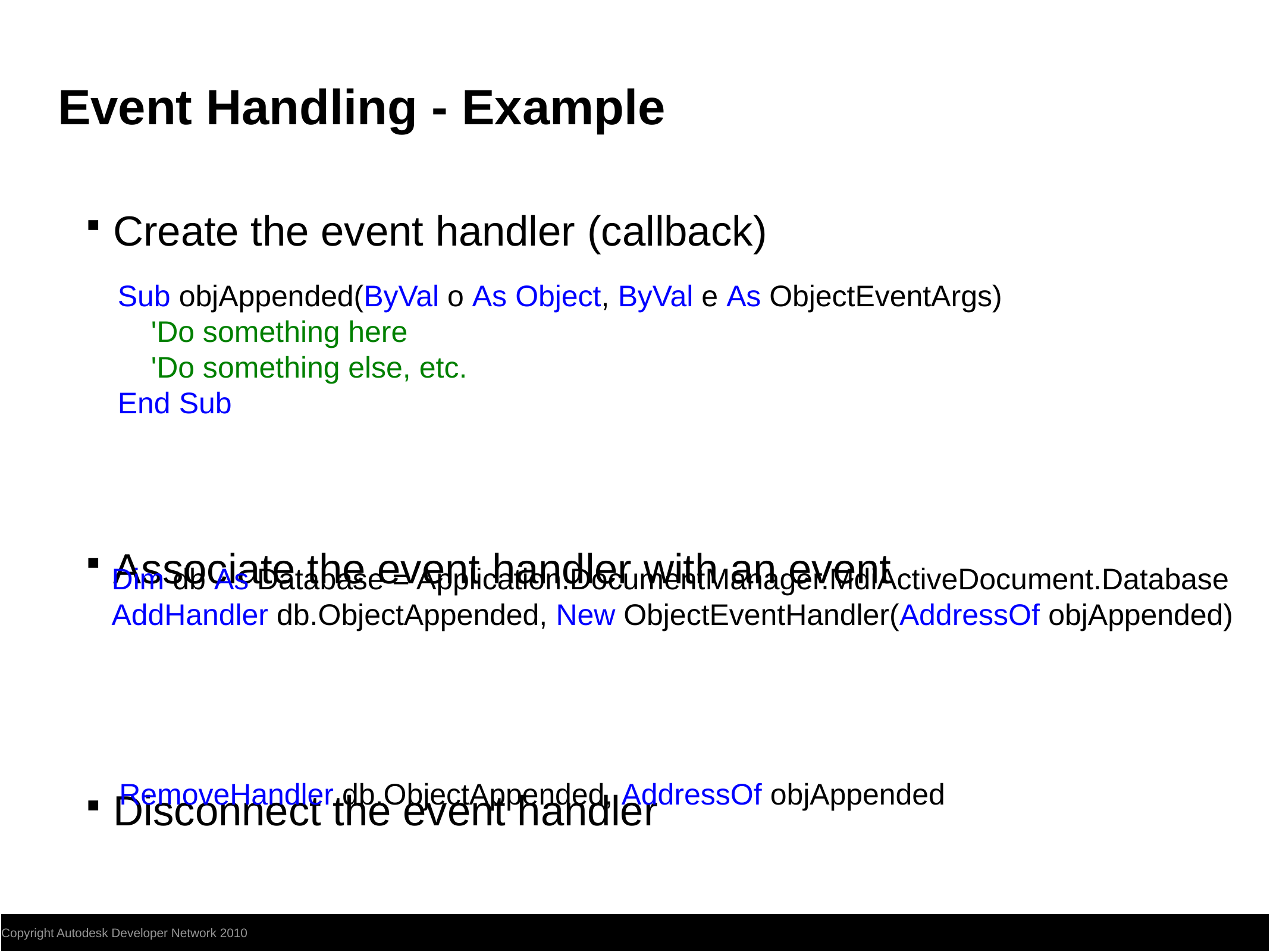

# Event Handling - Example
Create the event handler (callback)

Associate the event handler with an event

Disconnect the event handler
    Sub objAppended(ByVal o As Object, ByVal e As ObjectEventArgs)
        'Do something here
        'Do something else, etc.
    End Sub
        Dim db As Database = Application.DocumentManager.MdiActiveDocument.Database
        AddHandler db.ObjectAppended, New ObjectEventHandler(AddressOf objAppended)
RemoveHandler db.ObjectAppended, AddressOf objAppended